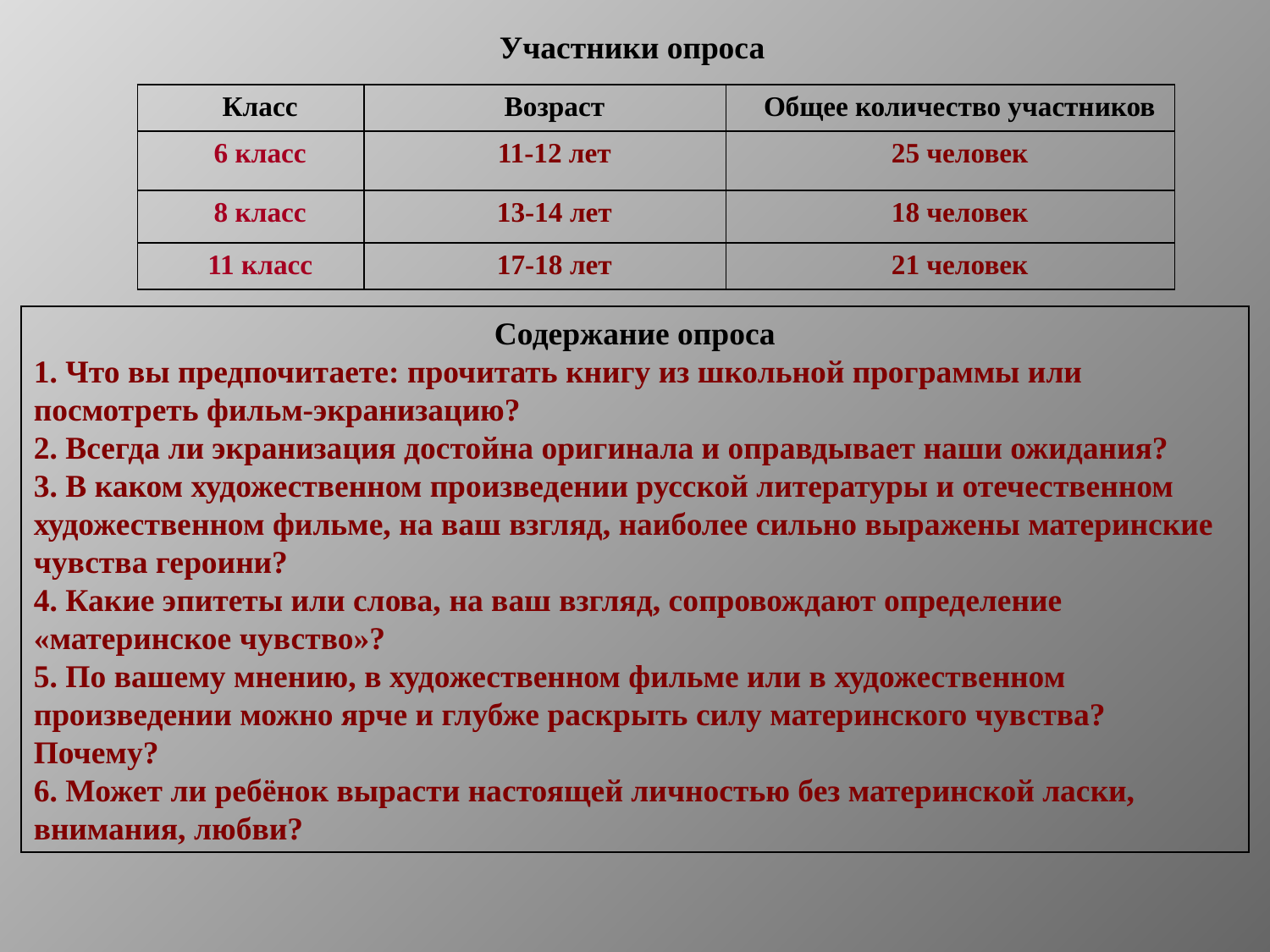

Участники опроса
| Класс | Возраст | Общее количество участников |
| --- | --- | --- |
| 6 класс | 11-12 лет | 25 человек |
| 8 класс | 13-14 лет | 18 человек |
| 11 класс | 17-18 лет | 21 человек |
Содержание опроса
1. Что вы предпочитаете: прочитать книгу из школьной программы или посмотреть фильм-экранизацию?
2. Всегда ли экранизация достойна оригинала и оправдывает наши ожидания?
3. В каком художественном произведении русской литературы и отечественном художественном фильме, на ваш взгляд, наиболее сильно выражены материнские чувства героини?
4. Какие эпитеты или слова, на ваш взгляд, сопровождают определение «материнское чувство»?
5. По вашему мнению, в художественном фильме или в художественном произведении можно ярче и глубже раскрыть силу материнского чувства? Почему?
6. Может ли ребёнок вырасти настоящей личностью без материнской ласки, внимания, любви?